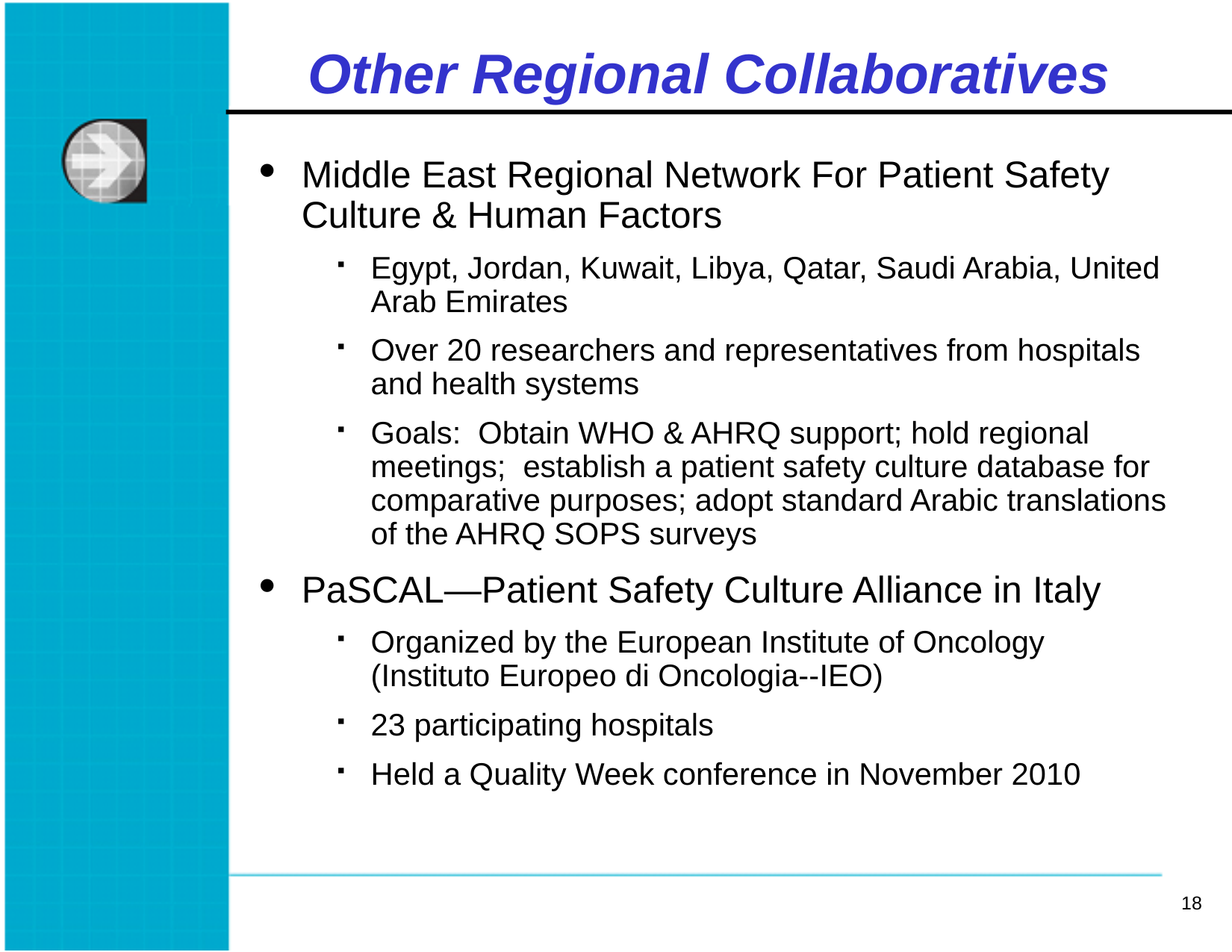

# Other Regional Collaboratives
Middle East Regional Network For Patient Safety Culture & Human Factors
Egypt, Jordan, Kuwait, Libya, Qatar, Saudi Arabia, United Arab Emirates
Over 20 researchers and representatives from hospitals and health systems
Goals:  Obtain WHO & AHRQ support; hold regional meetings;  establish a patient safety culture database for comparative purposes; adopt standard Arabic translations of the AHRQ SOPS surveys
PaSCAL—Patient Safety Culture Alliance in Italy
Organized by the European Institute of Oncology        (Instituto Europeo di Oncologia--IEO)
23 participating hospitals
Held a Quality Week conference in November 2010

18